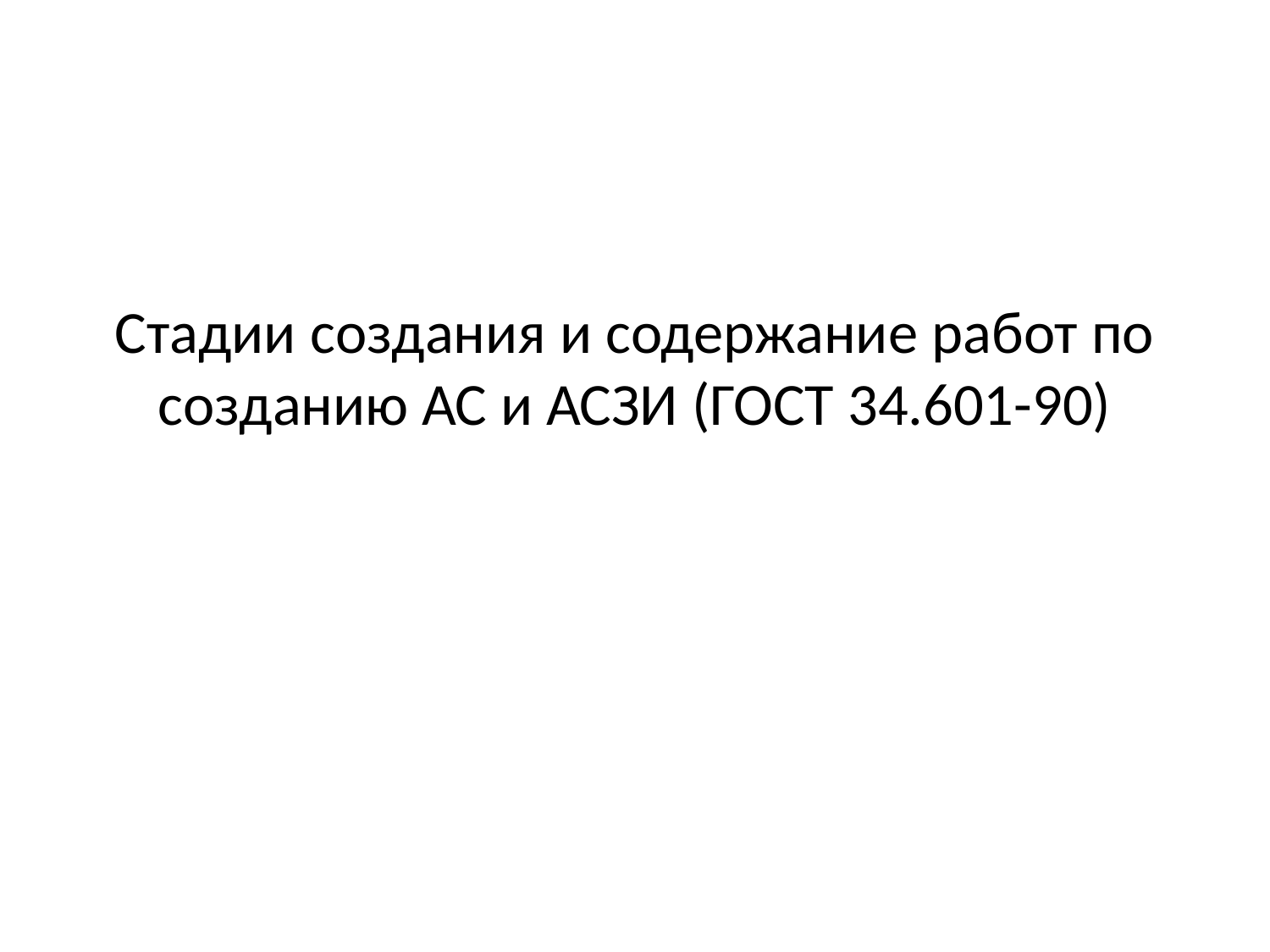

# Стадии создания и содержание работ по созданию АС и АСЗИ (ГОСТ 34.601-90)